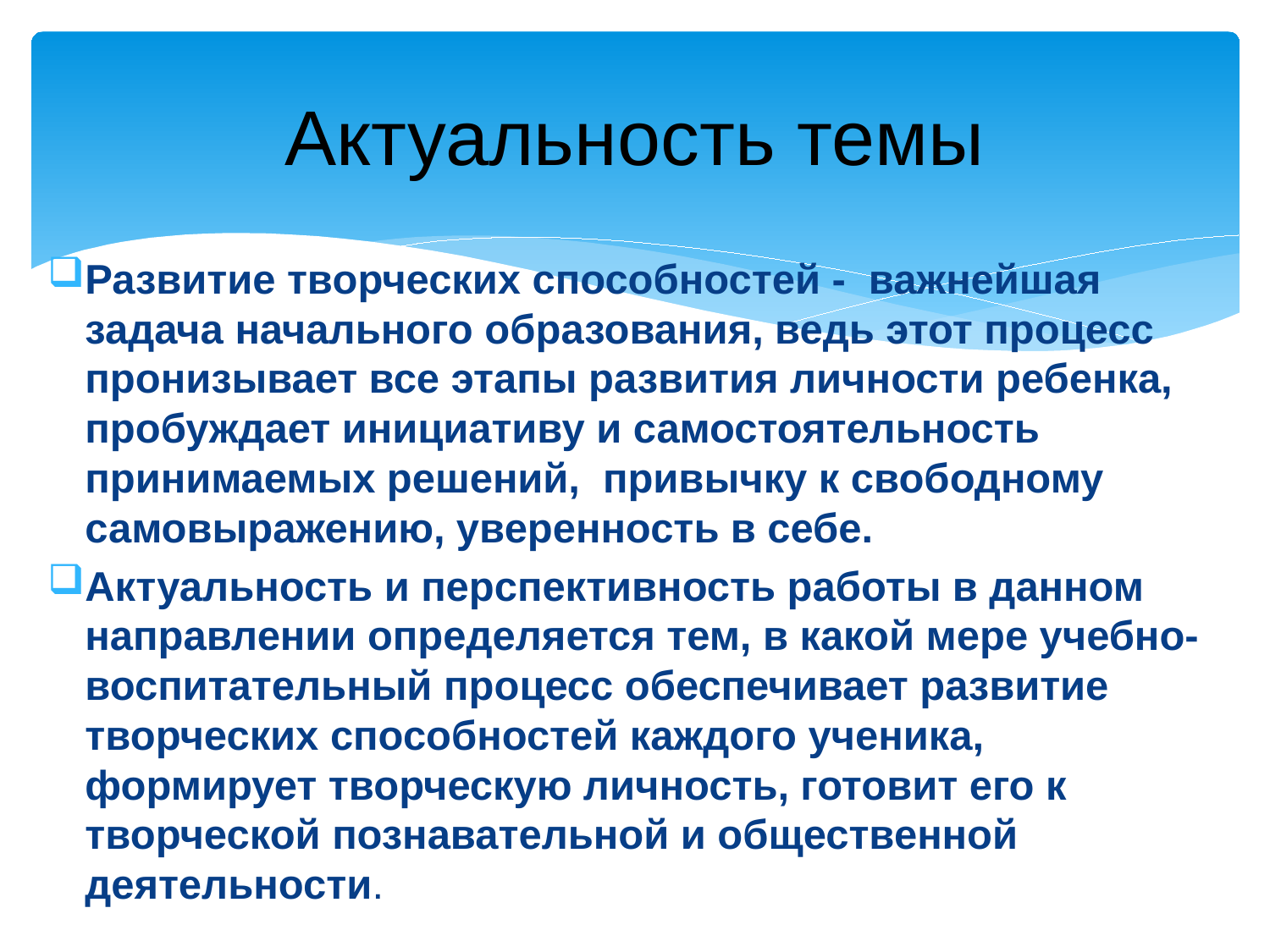

# Актуальность темы
Развитие творческих способностей -  важнейшая задача начального образования, ведь этот процесс пронизывает все этапы развития личности ребенка, пробуждает инициативу и самостоятельность принимаемых решений,  привычку к свободному самовыражению, уверенность в себе.
Актуальность и перспективность работы в данном направлении определяется тем, в какой мере учебно-воспитательный процесс обеспечивает развитие творческих способностей каждого ученика, формирует творческую личность, готовит его к творческой познавательной и общественной деятельности.